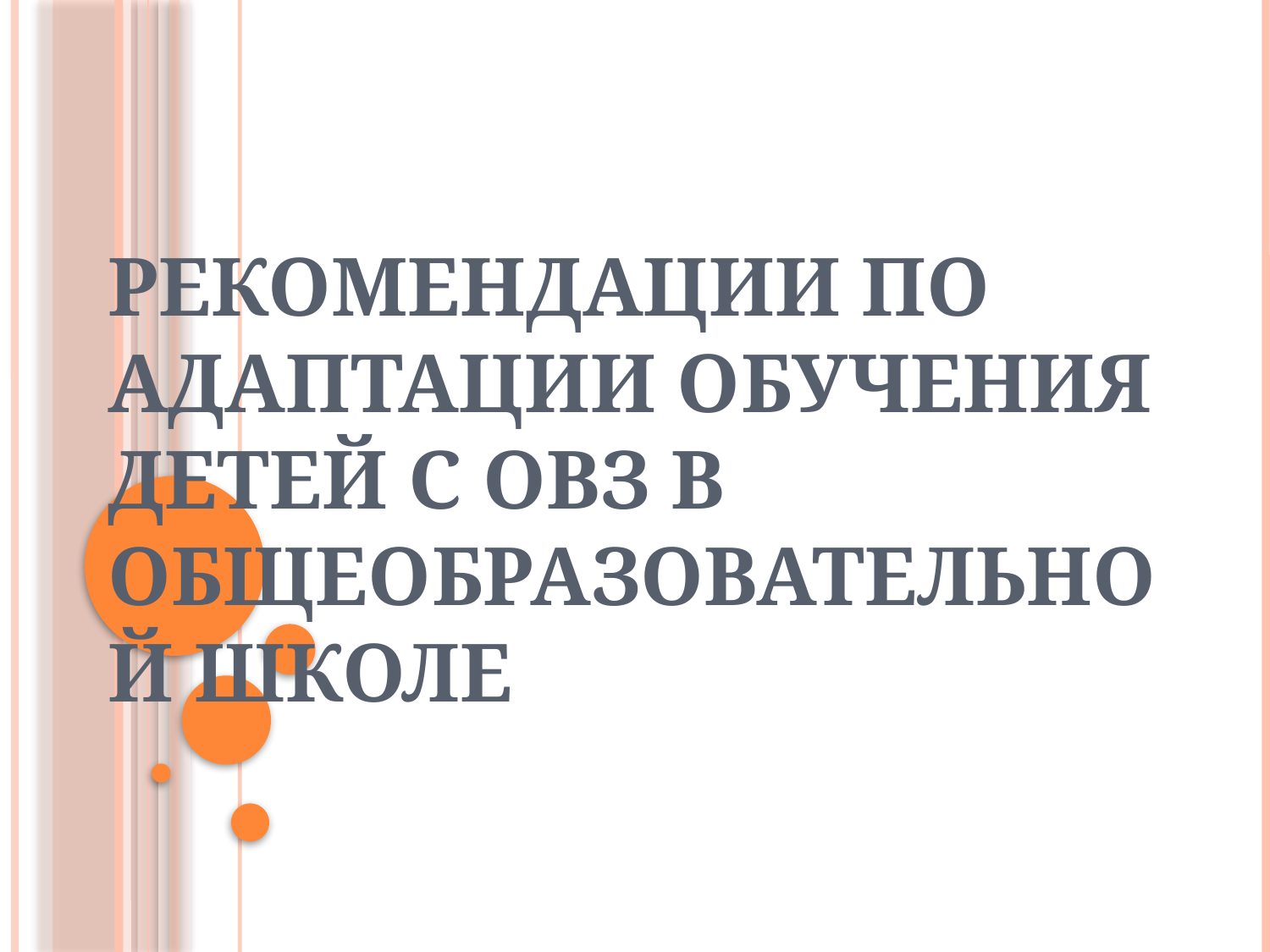

# Рекомендации по адаптации обучения детей с ОВЗ в общеобразовательной школе